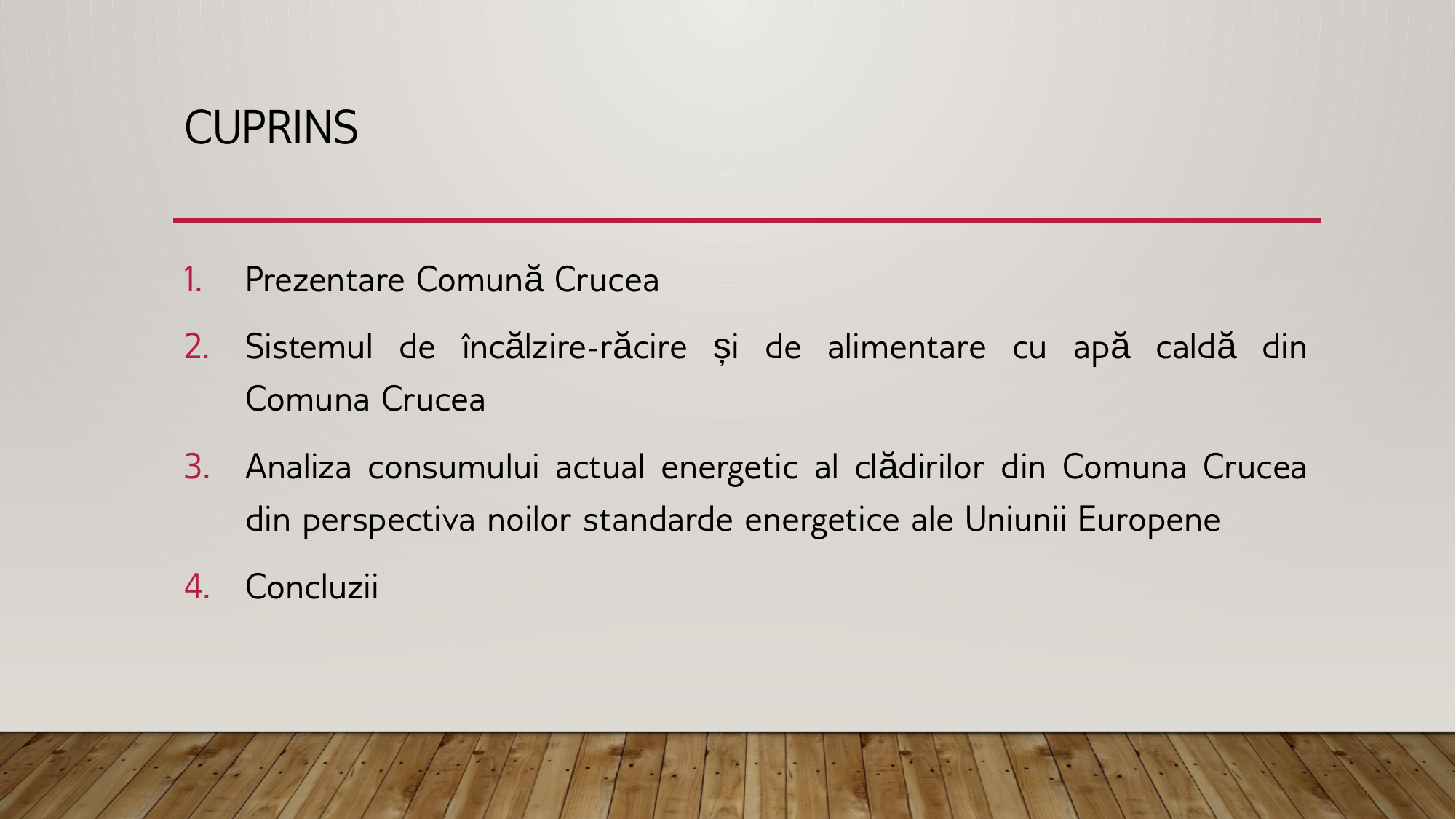

# Cuprins
Prezentare Comună Crucea
Sistemul de încălzire-răcire și de alimentare cu apă caldă din Comuna Crucea
Analiza consumului actual energetic al clădirilor din Comuna Crucea din perspectiva noilor standarde energetice ale Uniunii Europene
Concluzii